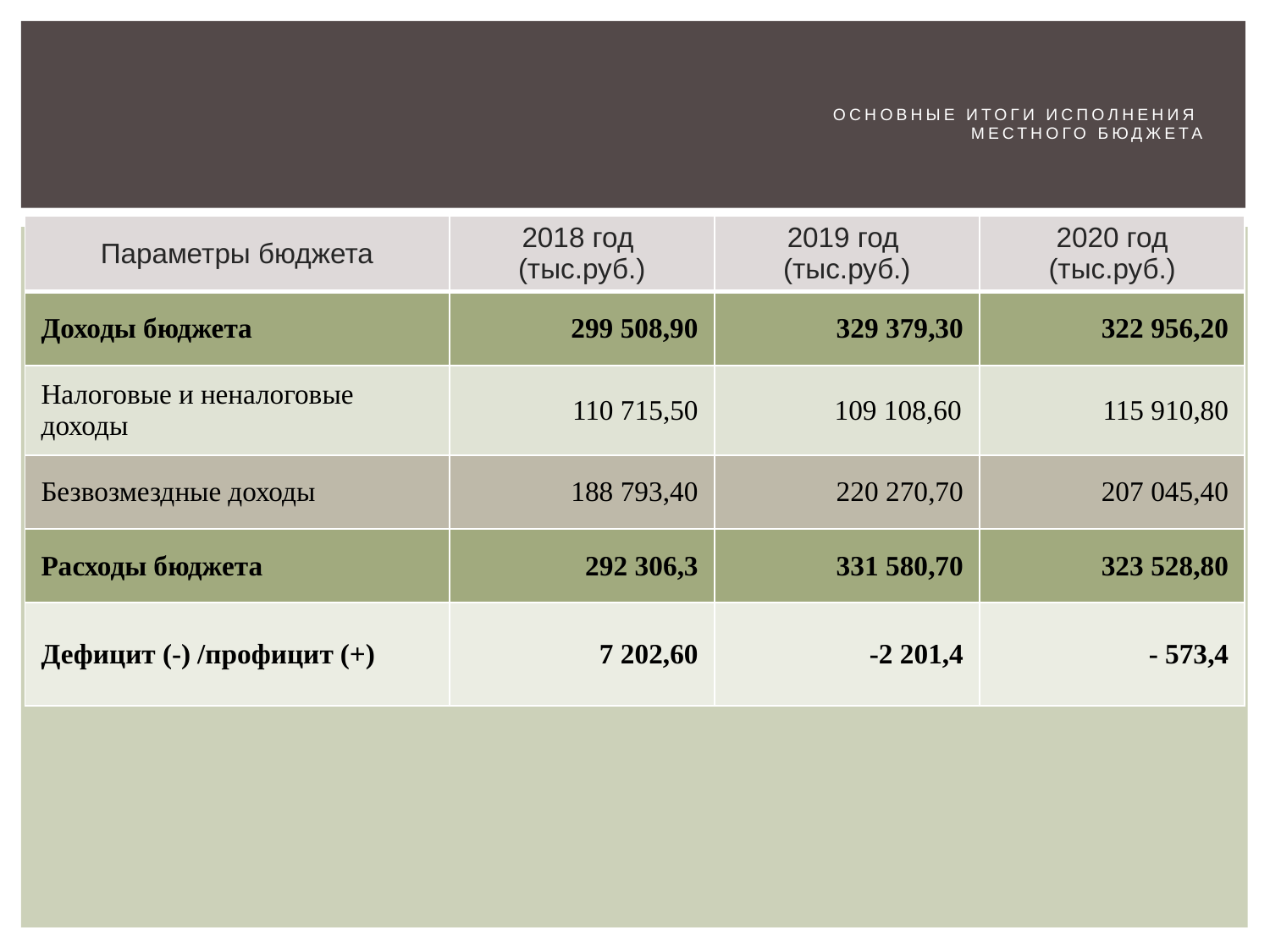

# Основные итоги исполнения местного бюджета
| Параметры бюджета | 2018 год (тыс.руб.) | 2019 год (тыс.руб.) | 2020 год (тыс.руб.) |
| --- | --- | --- | --- |
| Доходы бюджета | 299 508,90 | 329 379,30 | 322 956,20 |
| Налоговые и неналоговые доходы | 110 715,50 | 109 108,60 | 115 910,80 |
| Безвозмездные доходы | 188 793,40 | 220 270,70 | 207 045,40 |
| Расходы бюджета | 292 306,3 | 331 580,70 | 323 528,80 |
| Дефицит (-) /профицит (+) | 7 202,60 | -2 201,4 | - 573,4 |